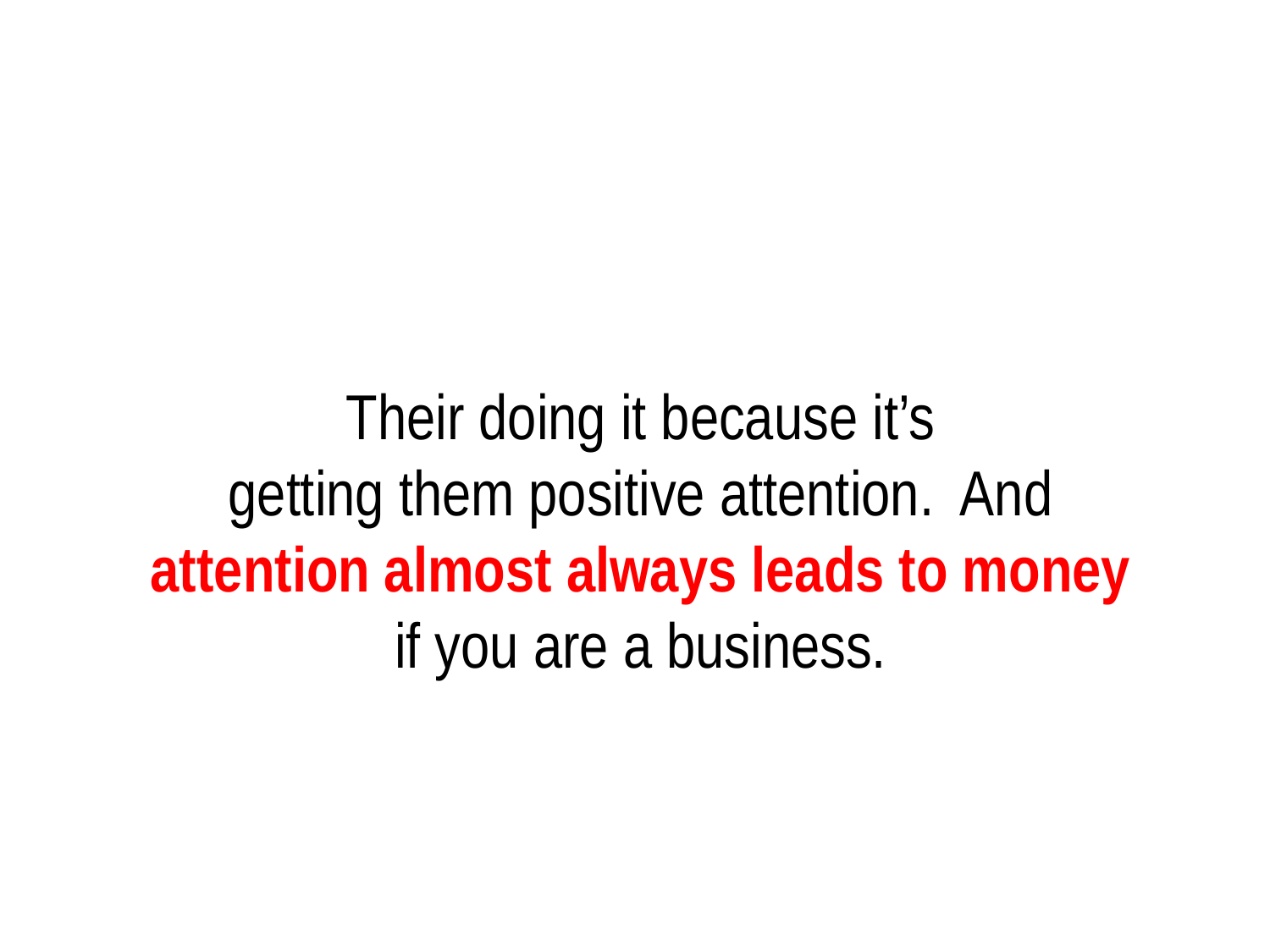

Their doing it because it’s
getting them positive attention.  And
attention almost always leads to money
if you are a business.